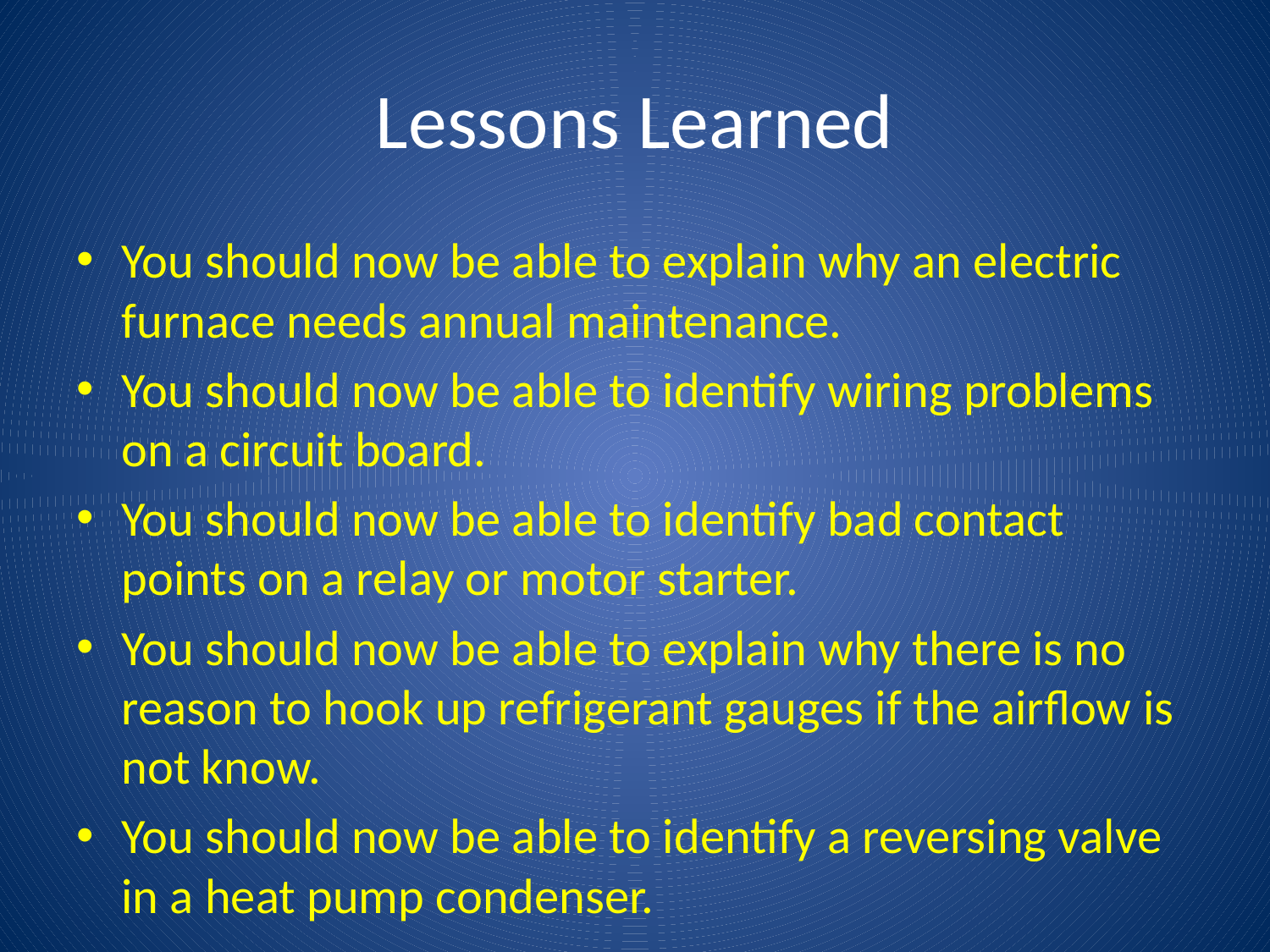

# Lessons Learned
You should now be able to explain why an electric furnace needs annual maintenance.
You should now be able to identify wiring problems on a circuit board.
You should now be able to identify bad contact points on a relay or motor starter.
You should now be able to explain why there is no reason to hook up refrigerant gauges if the airflow is not know.
You should now be able to identify a reversing valve in a heat pump condenser.